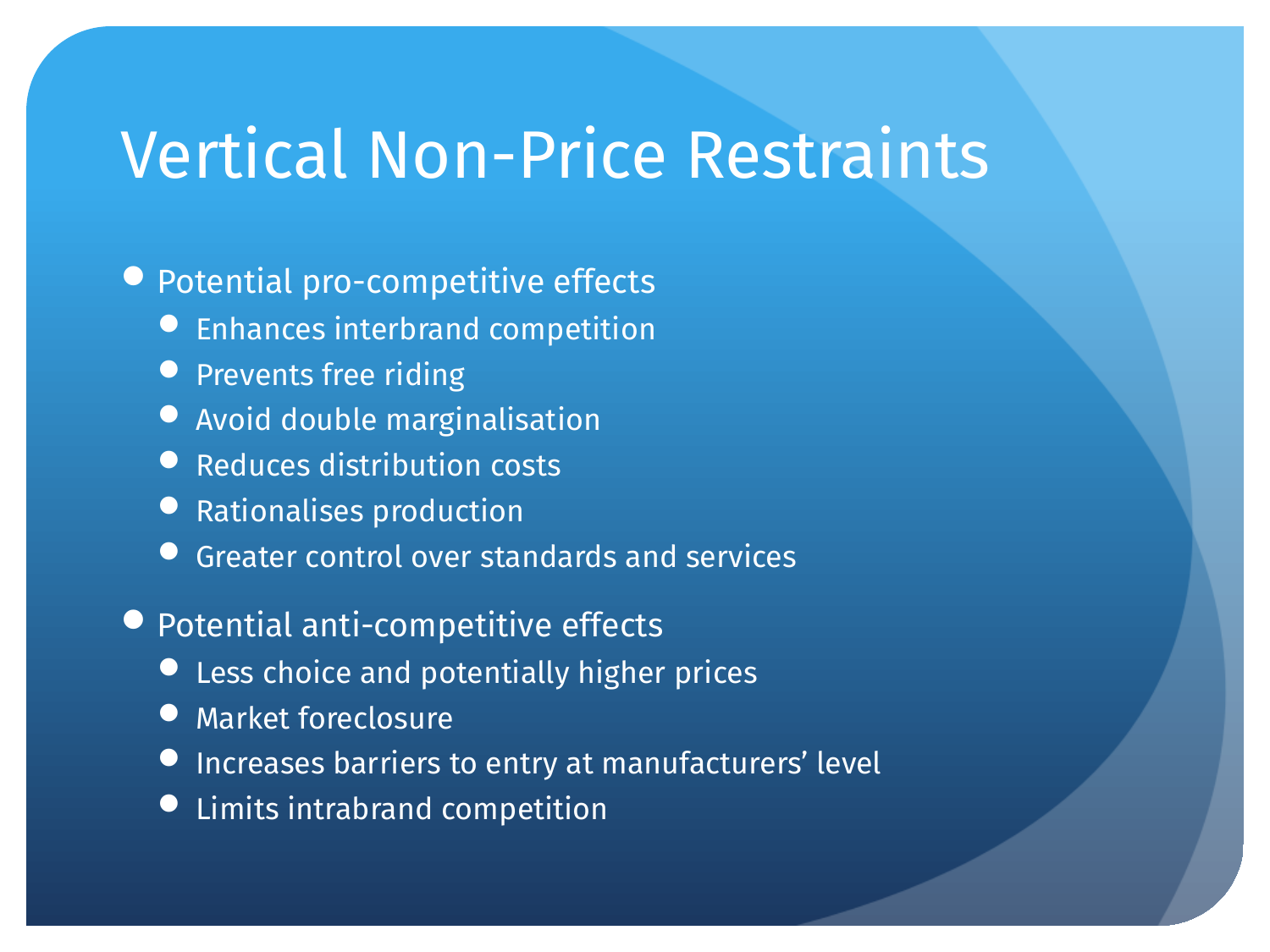

# Vertical Non-Price Restraints
Potential pro-competitive effects
Enhances interbrand competition
Prevents free riding
Avoid double marginalisation
Reduces distribution costs
Rationalises production
Greater control over standards and services
Potential anti-competitive effects
Less choice and potentially higher prices
Market foreclosure
Increases barriers to entry at manufacturers’ level
Limits intrabrand competition